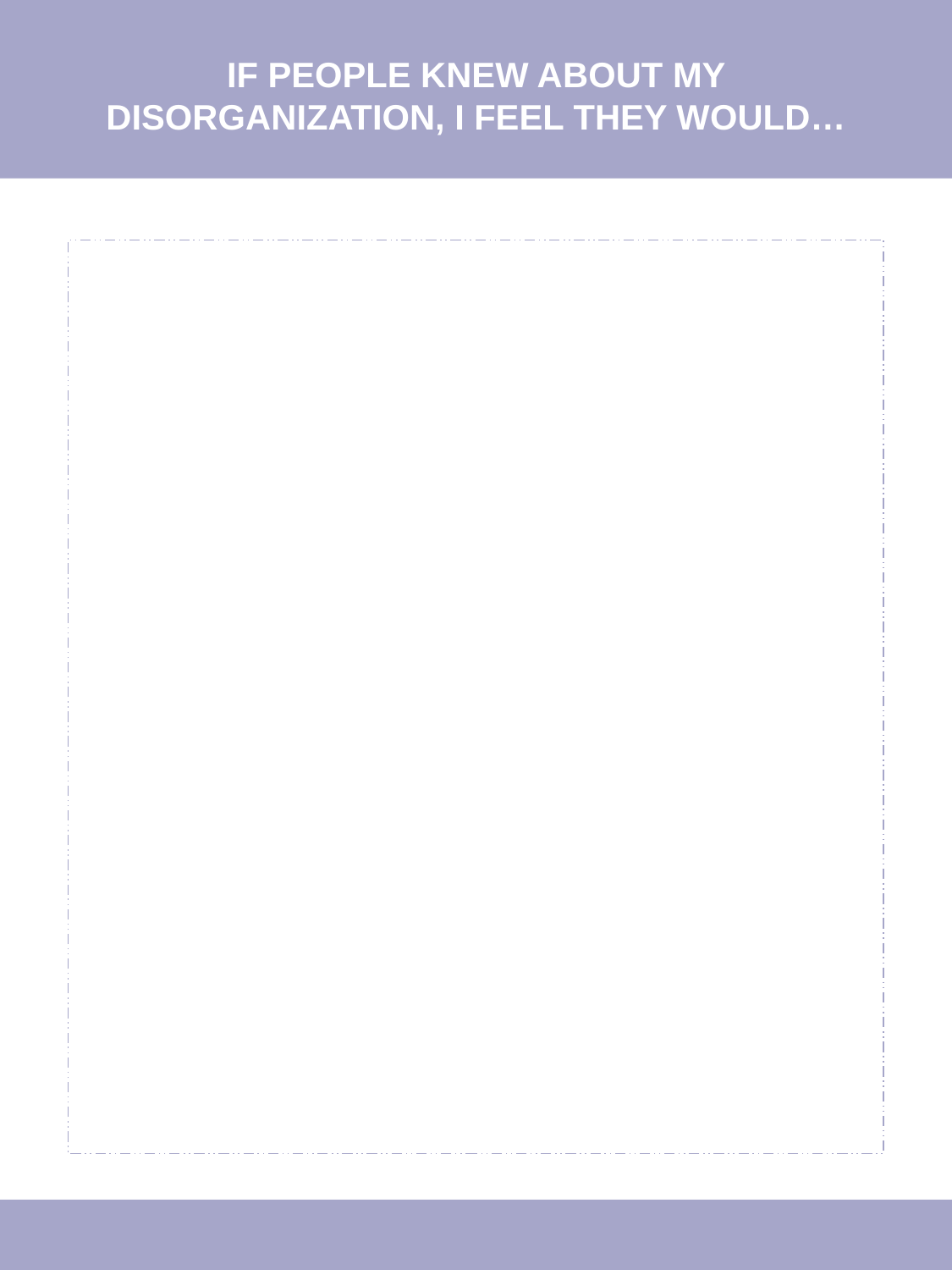

IF PEOPLE KNEW ABOUT MY DISORGANIZATION, I FEEL THEY WOULD…